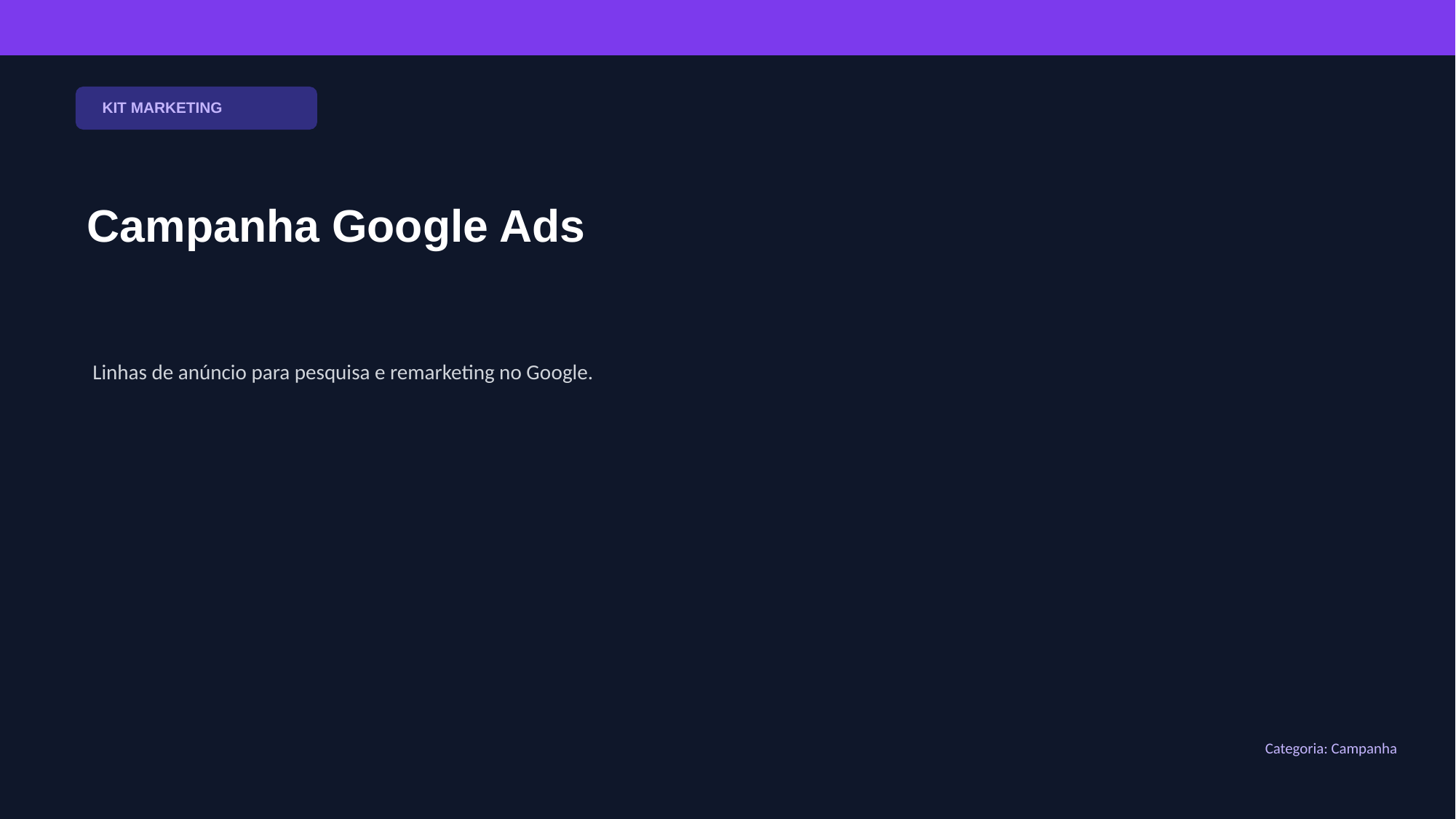

KIT MARKETING
Campanha Google Ads
Linhas de anúncio para pesquisa e remarketing no Google.
Categoria: Campanha